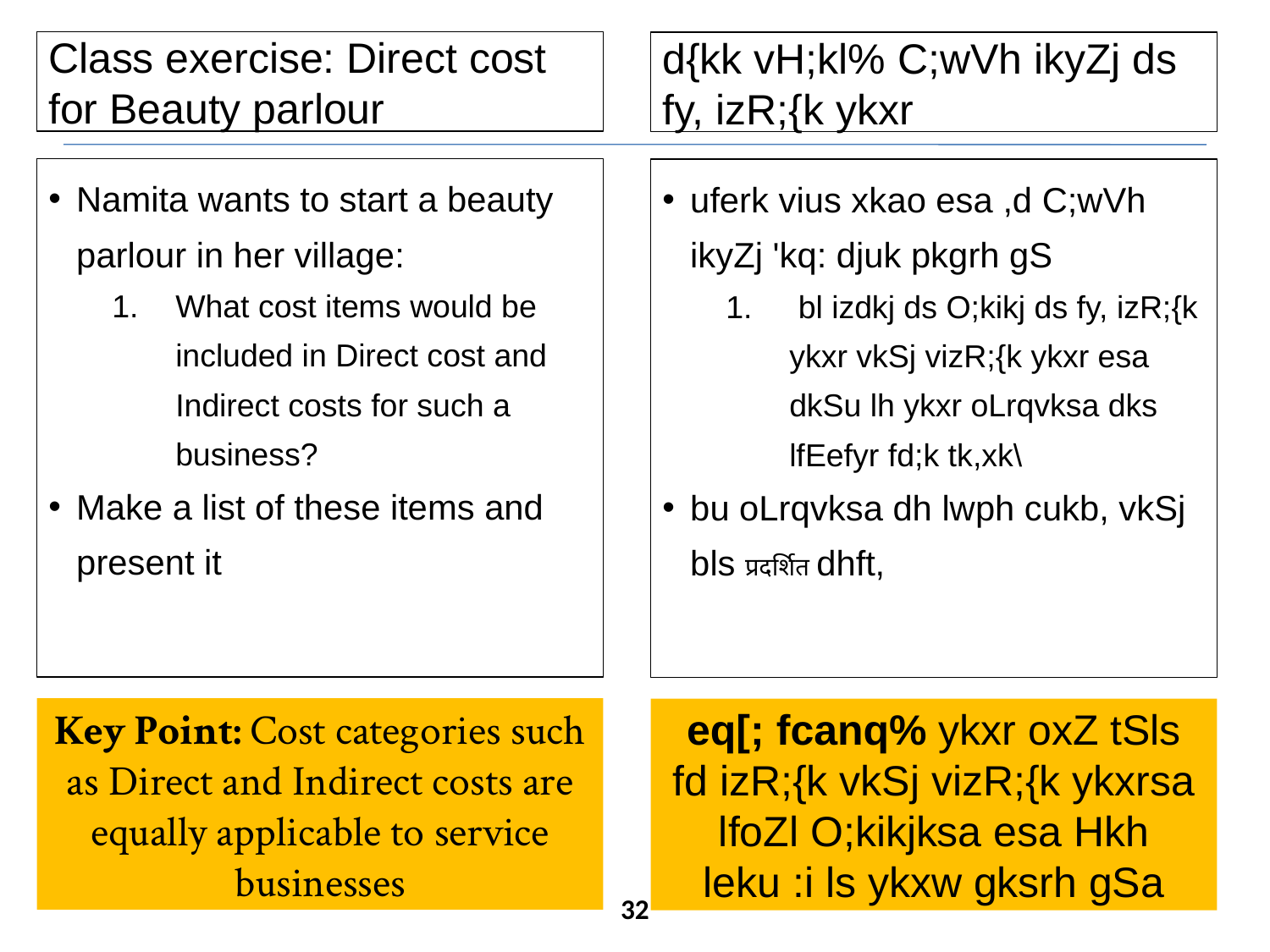

Class exercise: Direct cost for Beauty parlour
d{kk vH;kl% C;wVh ikyZj ds fy, izR;{k ykxr
Namita wants to start a beauty parlour in her village:
What cost items would be included in Direct cost and Indirect costs for such a business?
Make a list of these items and present it
uferk vius xkao esa ,d C;wVh ikyZj 'kq: djuk pkgrh gS
 bl izdkj ds O;kikj ds fy, izR;{k ykxr vkSj vizR;{k ykxr esa dkSu lh ykxr oLrqvksa dks lfEefyr fd;k tk,xk\
bu oLrqvksa dh lwph cukb, vkSj bls प्रदर्शित dhft,
Key Point: Cost categories such as Direct and Indirect costs are equally applicable to service businesses
eq[; fcanq% ykxr oxZ tSls fd izR;{k vkSj vizR;{k ykxrsa lfoZl O;kikjksa esa Hkh leku :i ls ykxw gksrh gSa
32